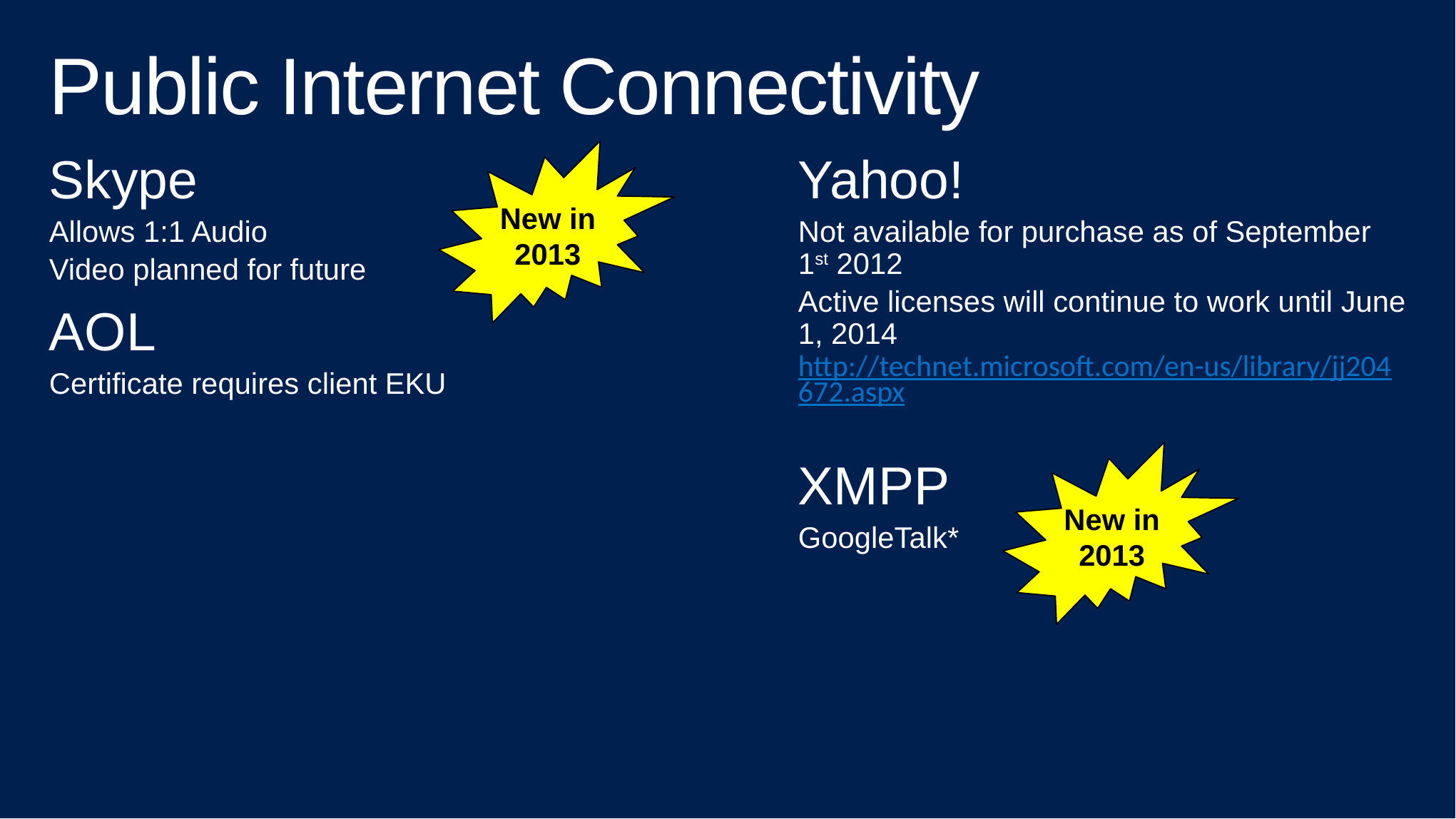

# Public Internet Connectivity
New in 2013
Skype
Allows 1:1 Audio
Video planned for future
AOL
Certificate requires client EKU

Yahoo!
Not available for purchase as of September 1st 2012
Active licenses will continue to work until June 1, 2014
http://technet.microsoft.com/en-us/library/jj204672.aspx
XMPP
GoogleTalk*
New in 2013